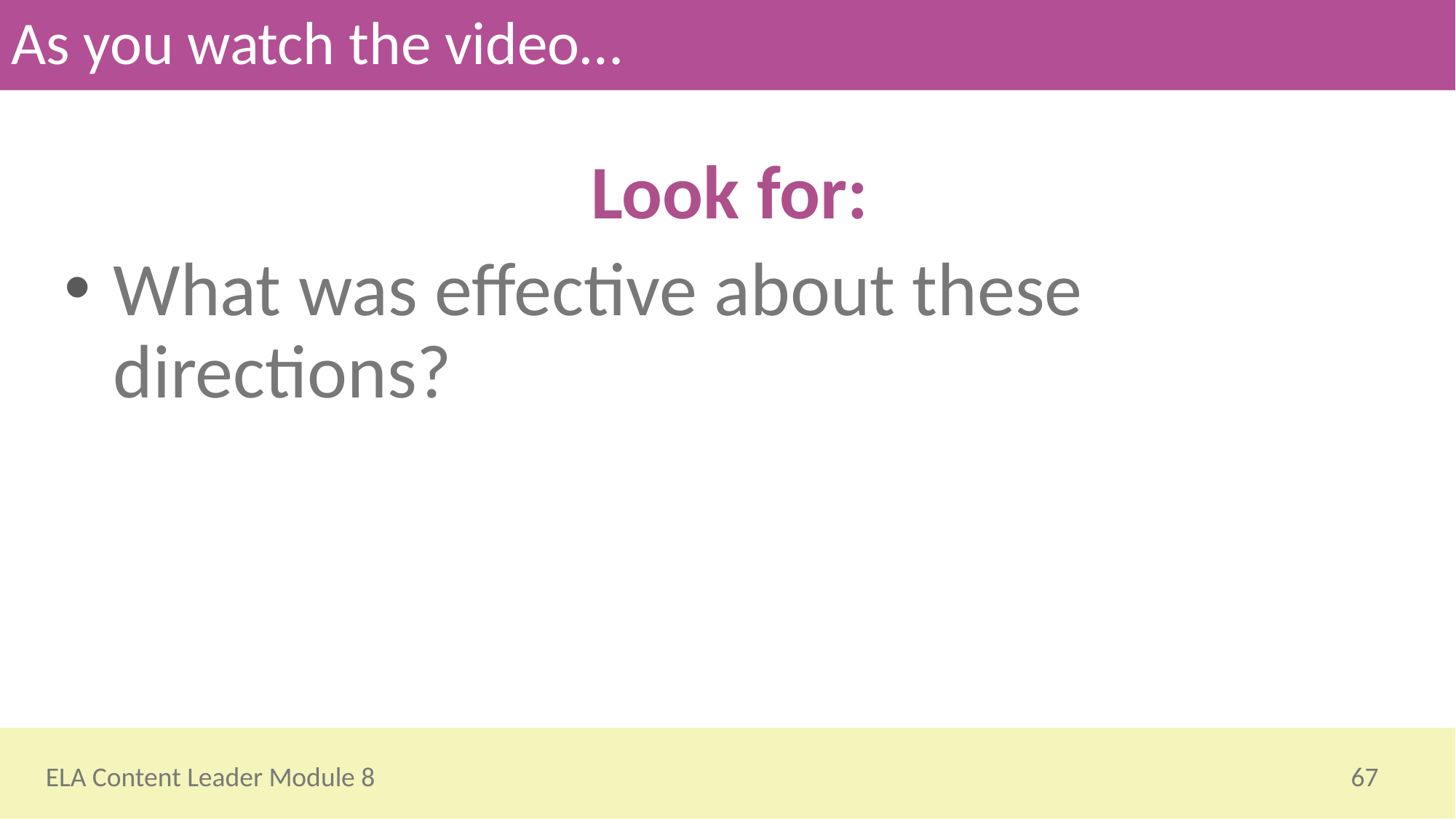

# As you watch the video…
Look for:
What was effective about these directions?
67